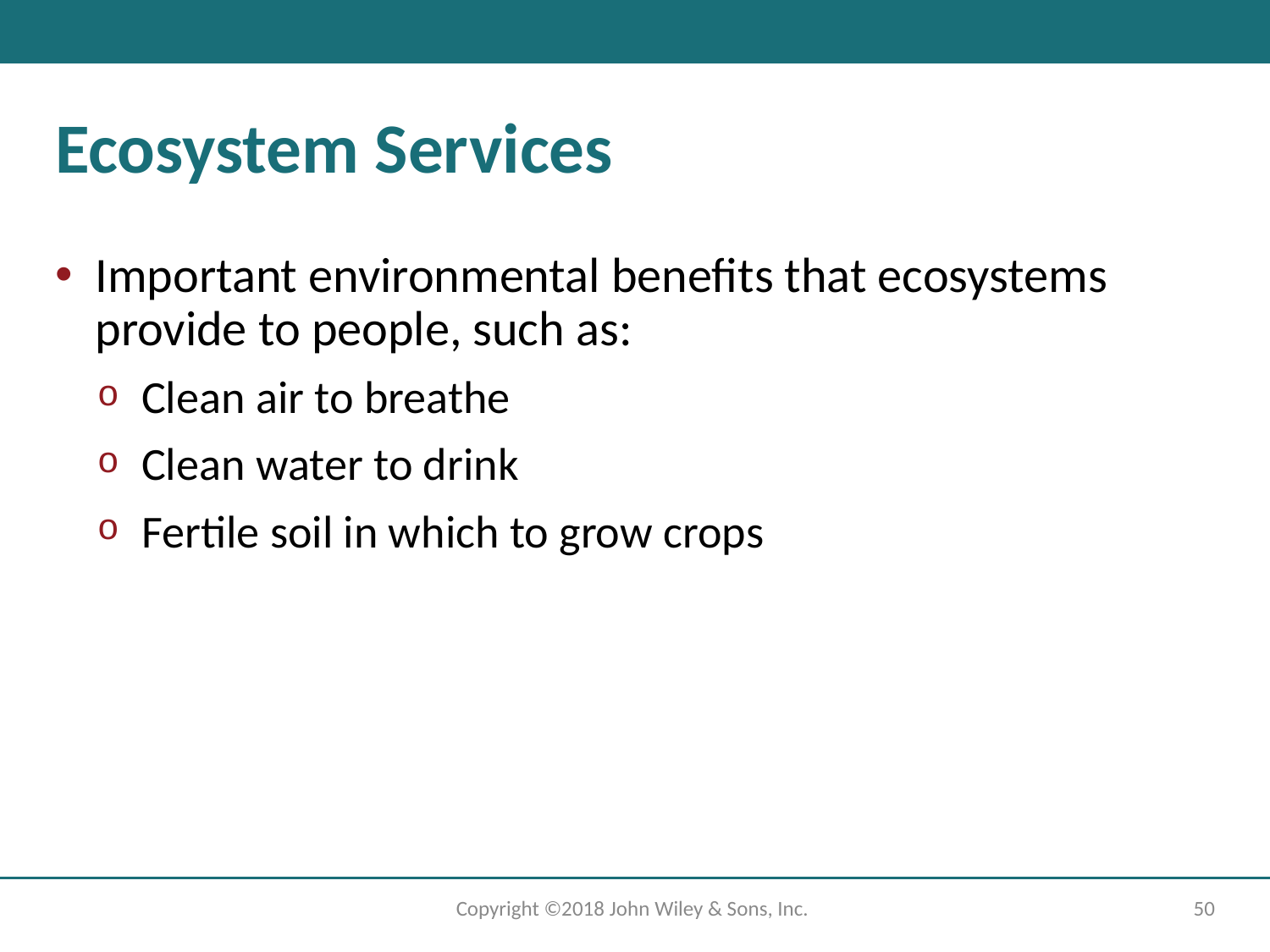

# Ecosystem Services
Important environmental benefits that ecosystems provide to people, such as:
Clean air to breathe
Clean water to drink
Fertile soil in which to grow crops
Copyright ©2018 John Wiley & Sons, Inc.
50